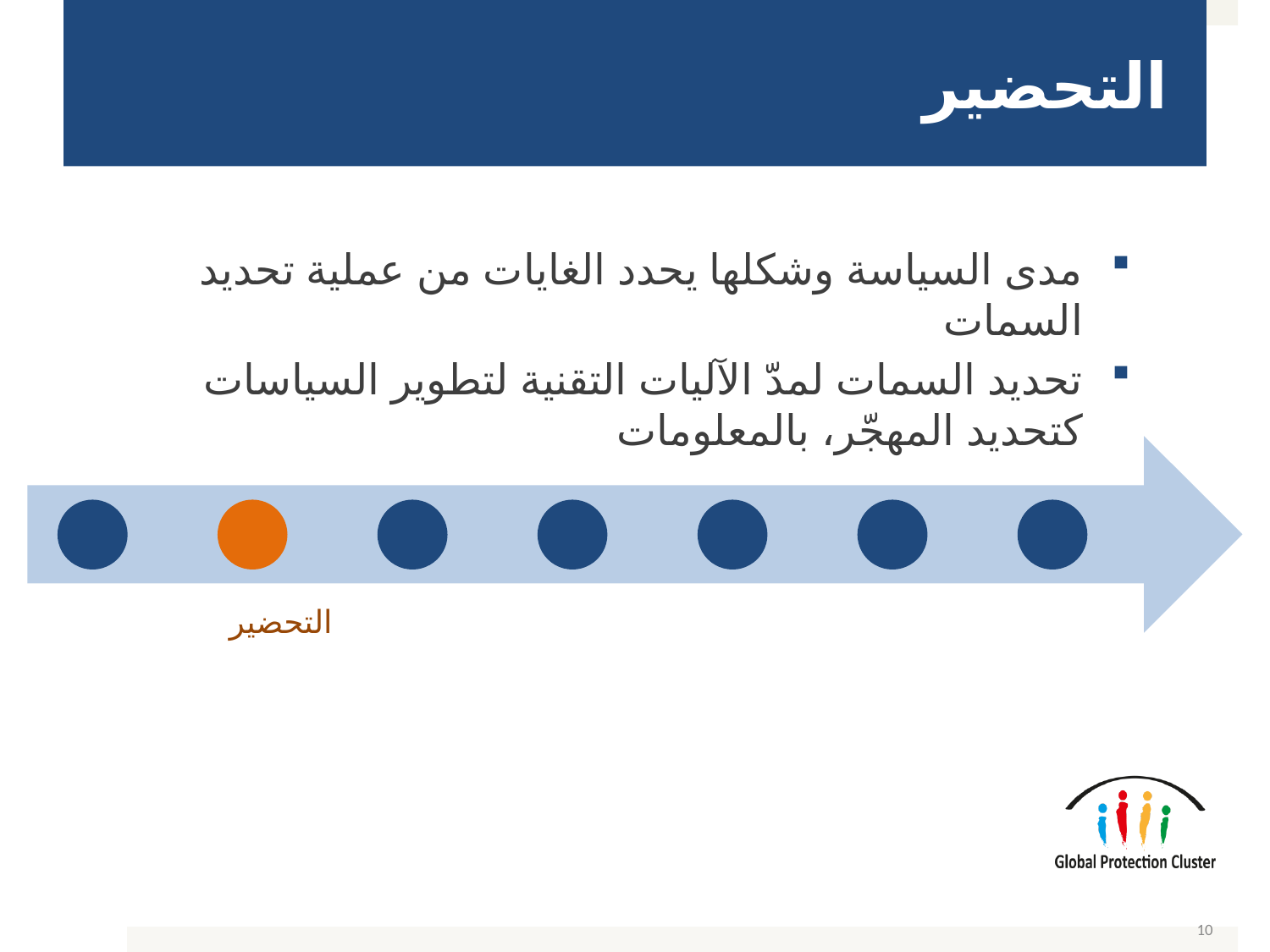

# التحضير
مدى السياسة وشكلها يحدد الغايات من عملية تحديد السمات
تحديد السمات لمدّ الآليات التقنية لتطوير السياسات كتحديد المهجّر، بالمعلومات

التحضير